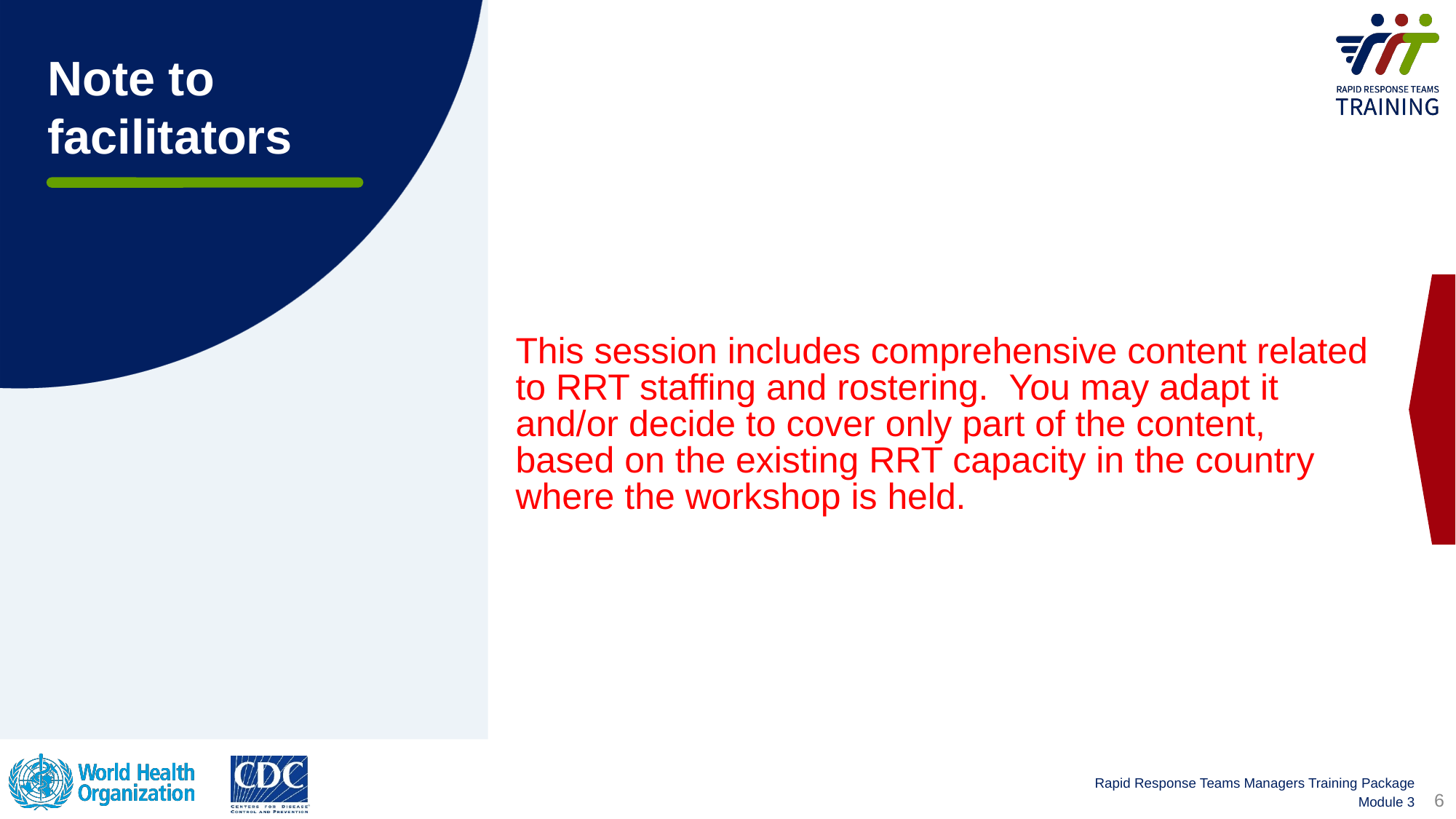

Note to facilitators

This session includes comprehensive content related to RRT staffing and rostering.  You may adapt it and/or decide to cover only part of the content, based on the existing RRT capacity in the country where the workshop is held.
6